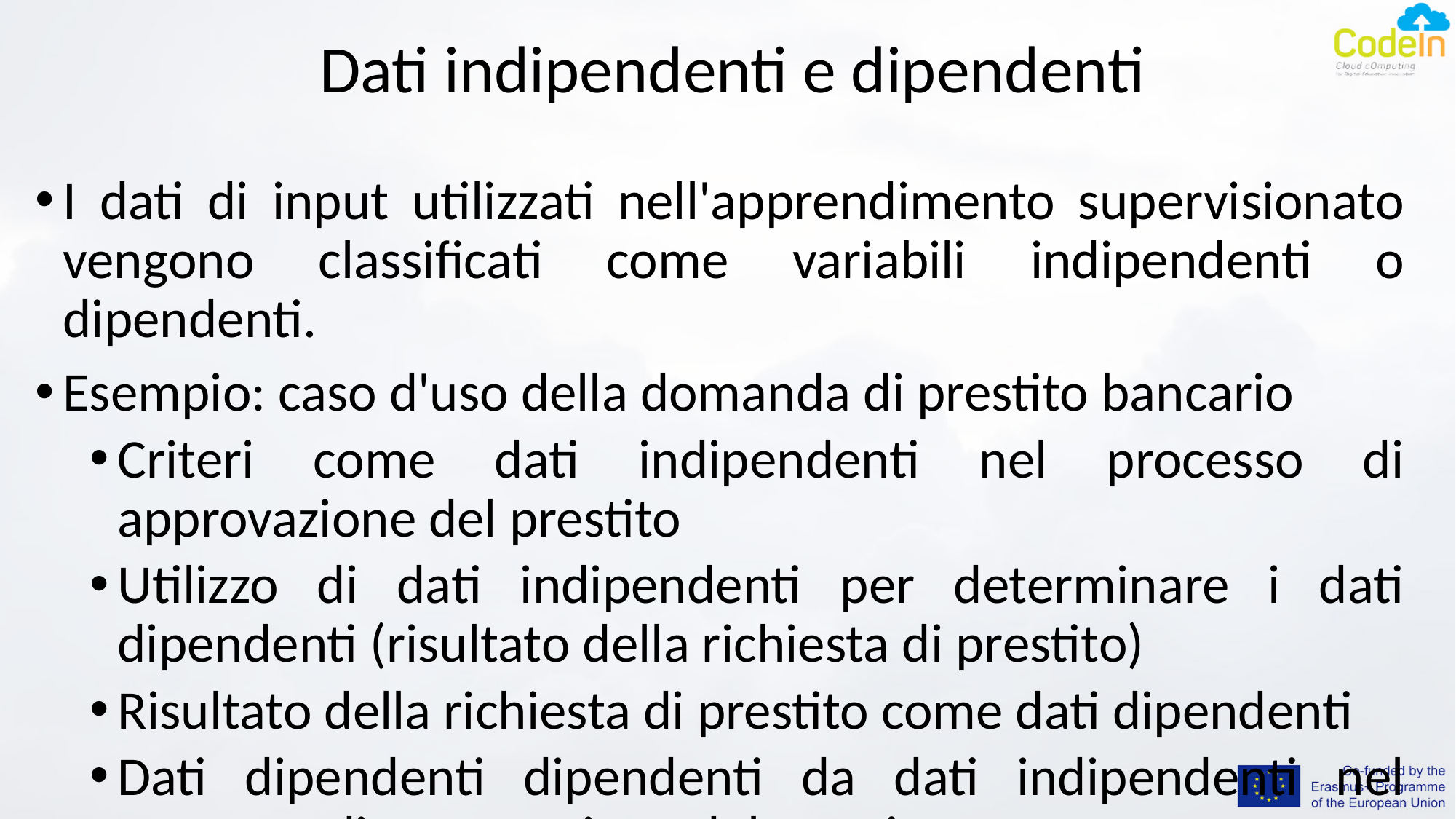

# Dati indipendenti e dipendenti
I dati di input utilizzati nell'apprendimento supervisionato vengono classificati come variabili indipendenti o dipendenti.
Esempio: caso d'uso della domanda di prestito bancario
Criteri come dati indipendenti nel processo di approvazione del prestito
Utilizzo di dati indipendenti per determinare i dati dipendenti (risultato della richiesta di prestito)
Risultato della richiesta di prestito come dati dipendenti
Dati dipendenti dipendenti da dati indipendenti nel processo di approvazione del prestito